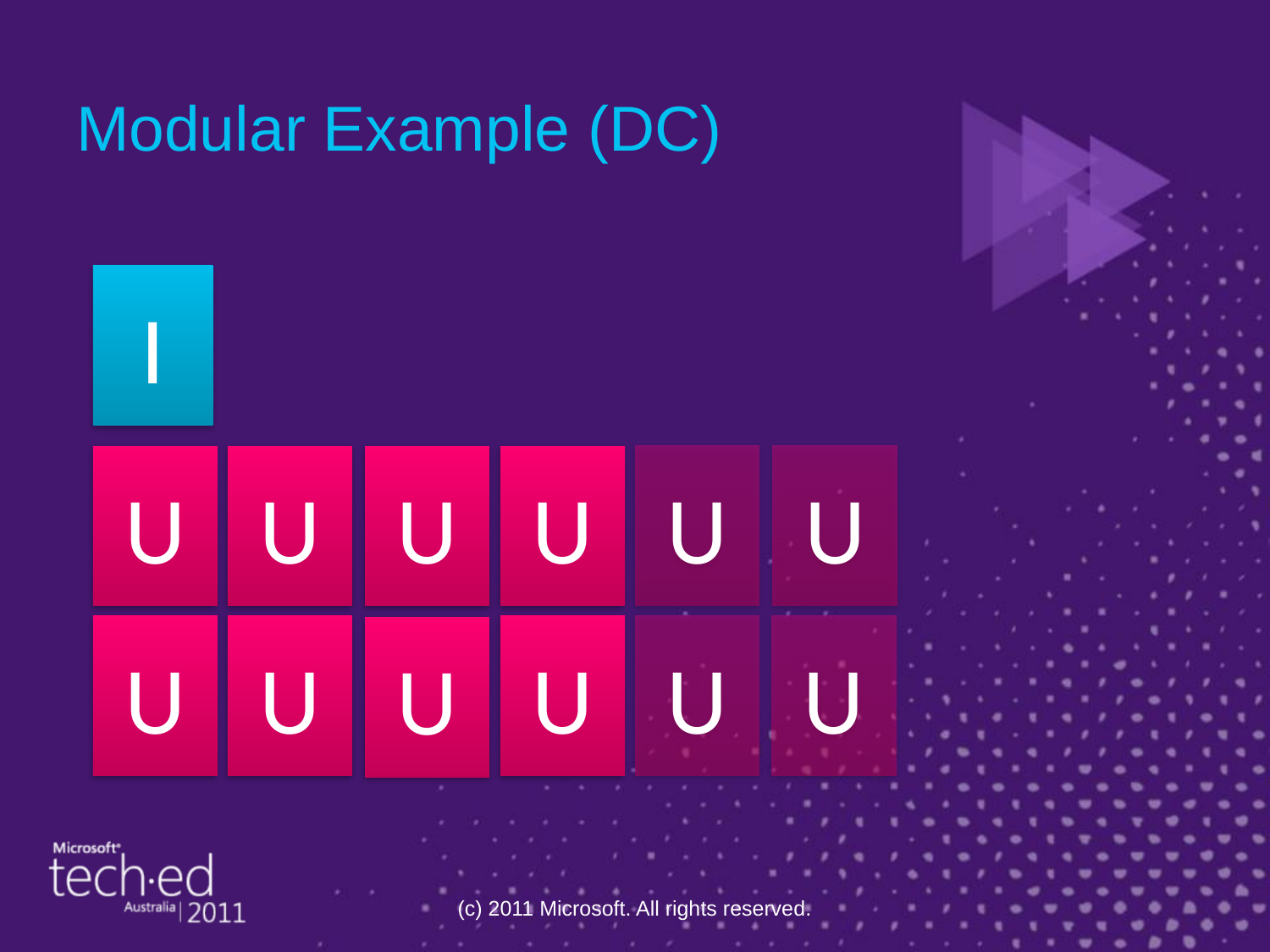

# Modular Example (DC)
I
U
U
U
U
U
U
U
U
U
U
U
U
(c) 2011 Microsoft. All rights reserved.